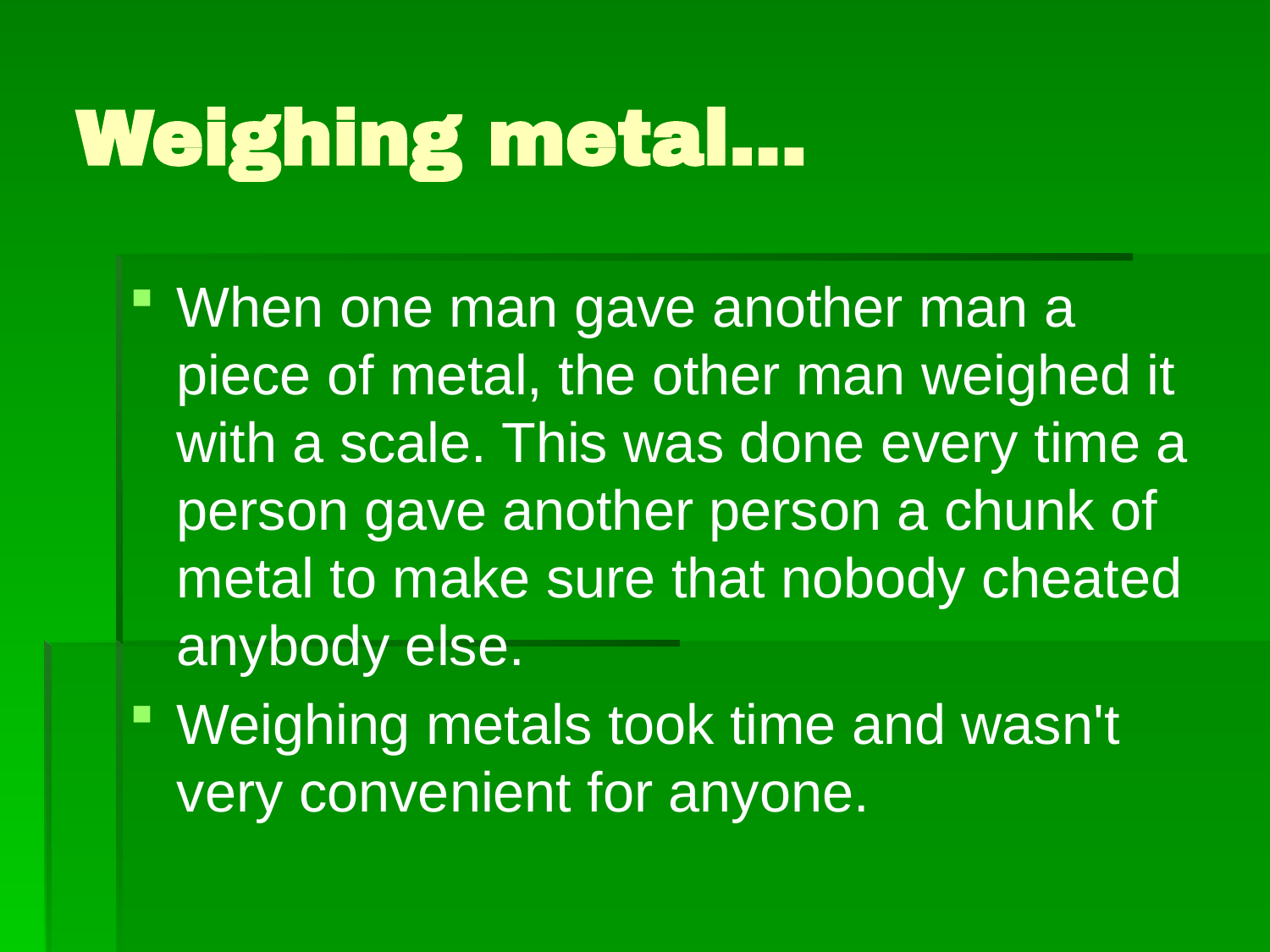

# Weighing metal…
When one man gave another man a piece of metal, the other man weighed it with a scale. This was done every time a person gave another person a chunk of metal to make sure that nobody cheated anybody else.
Weighing metals took time and wasn't very convenient for anyone.